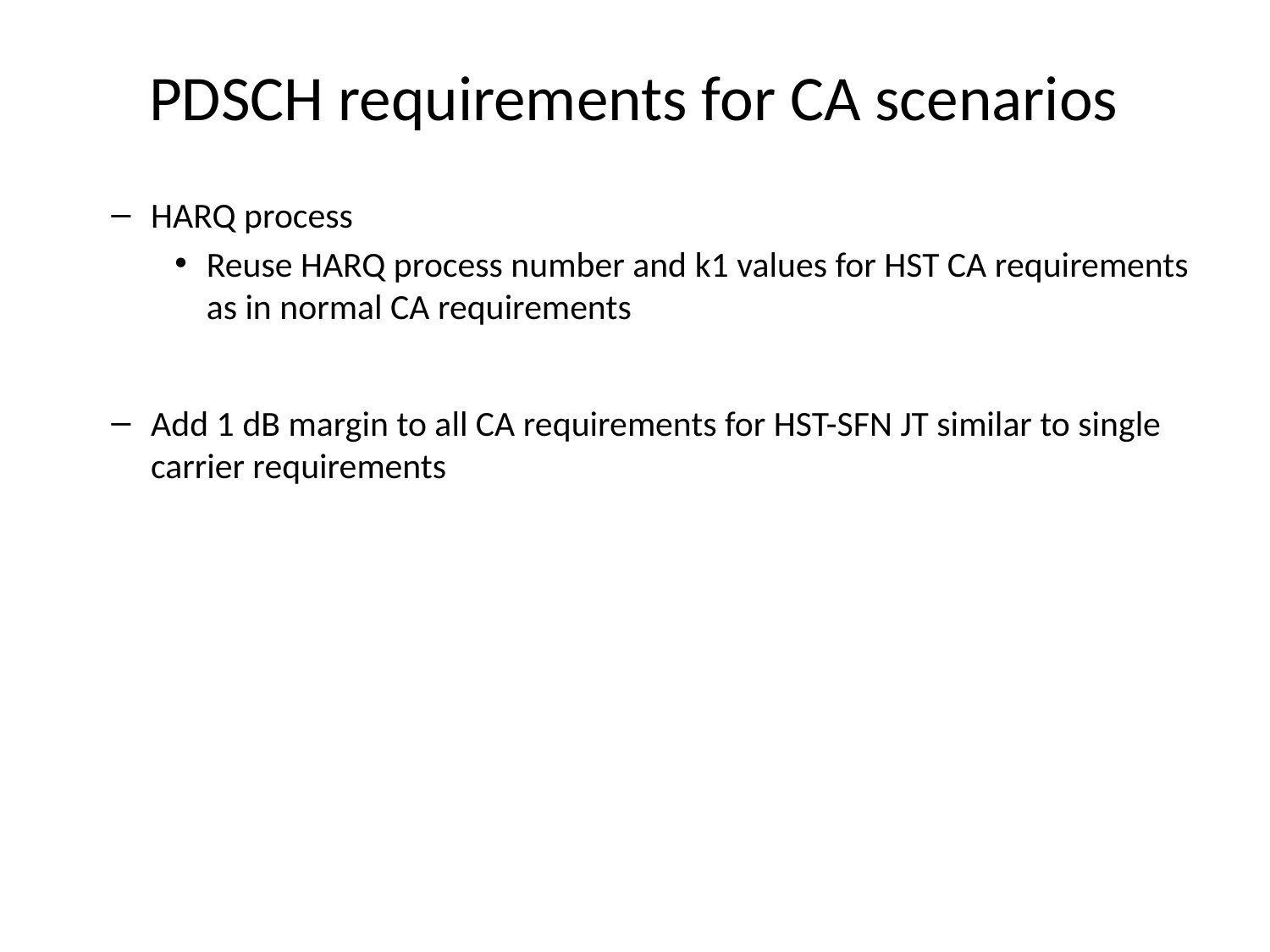

# PDSCH requirements for CA scenarios
HARQ process
Reuse HARQ process number and k1 values for HST CA requirements as in normal CA requirements

Add 1 dB margin to all CA requirements for HST-SFN JT similar to single carrier requirements